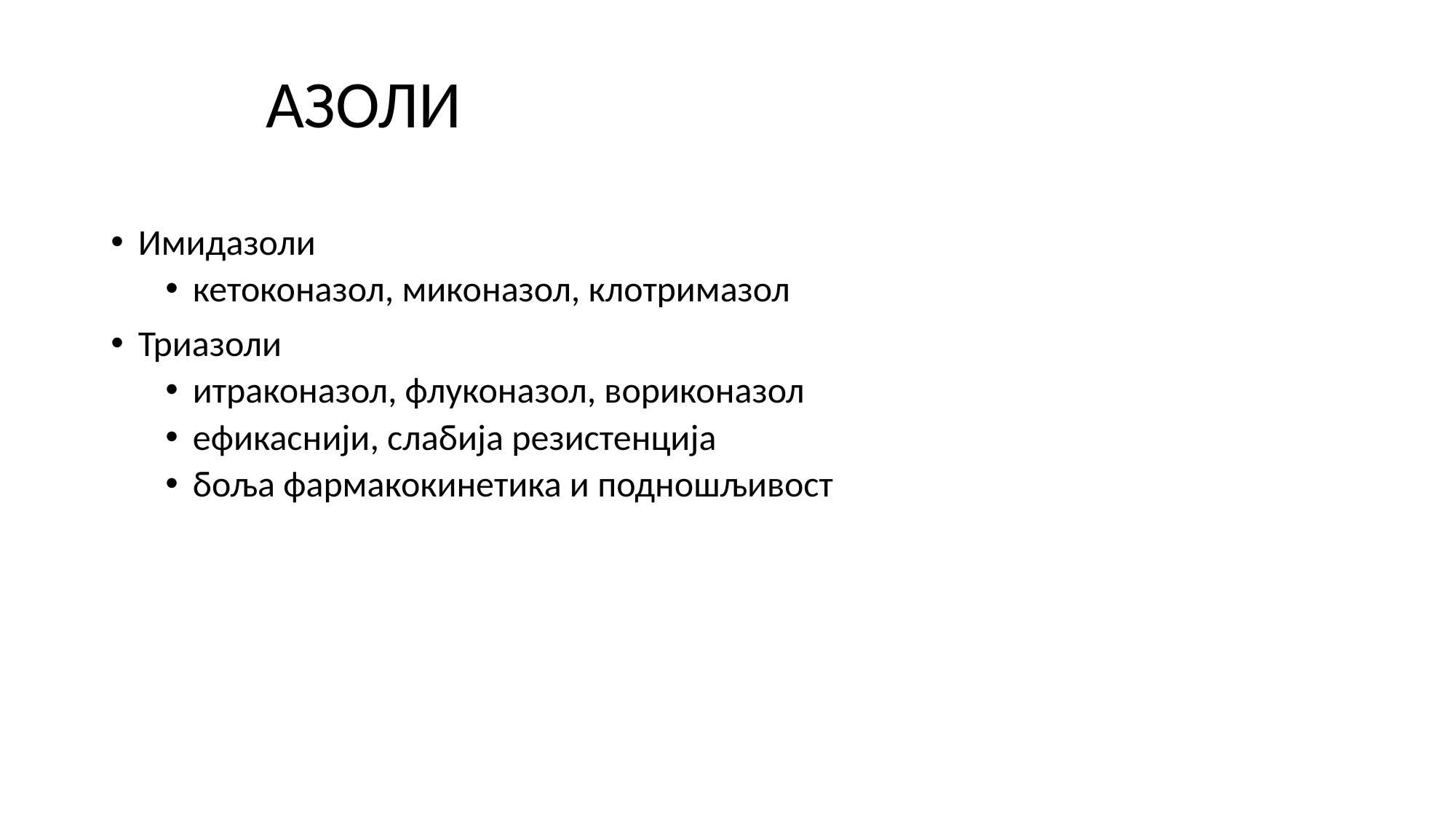

# АЗОЛИ
Имидазоли
кетоконазол, миконазол, клотримазол
Триазоли
итраконазол, флуконазол, вориконазол
ефикаснији, слабија резистенција
боља фармакокинетика и подношљивост